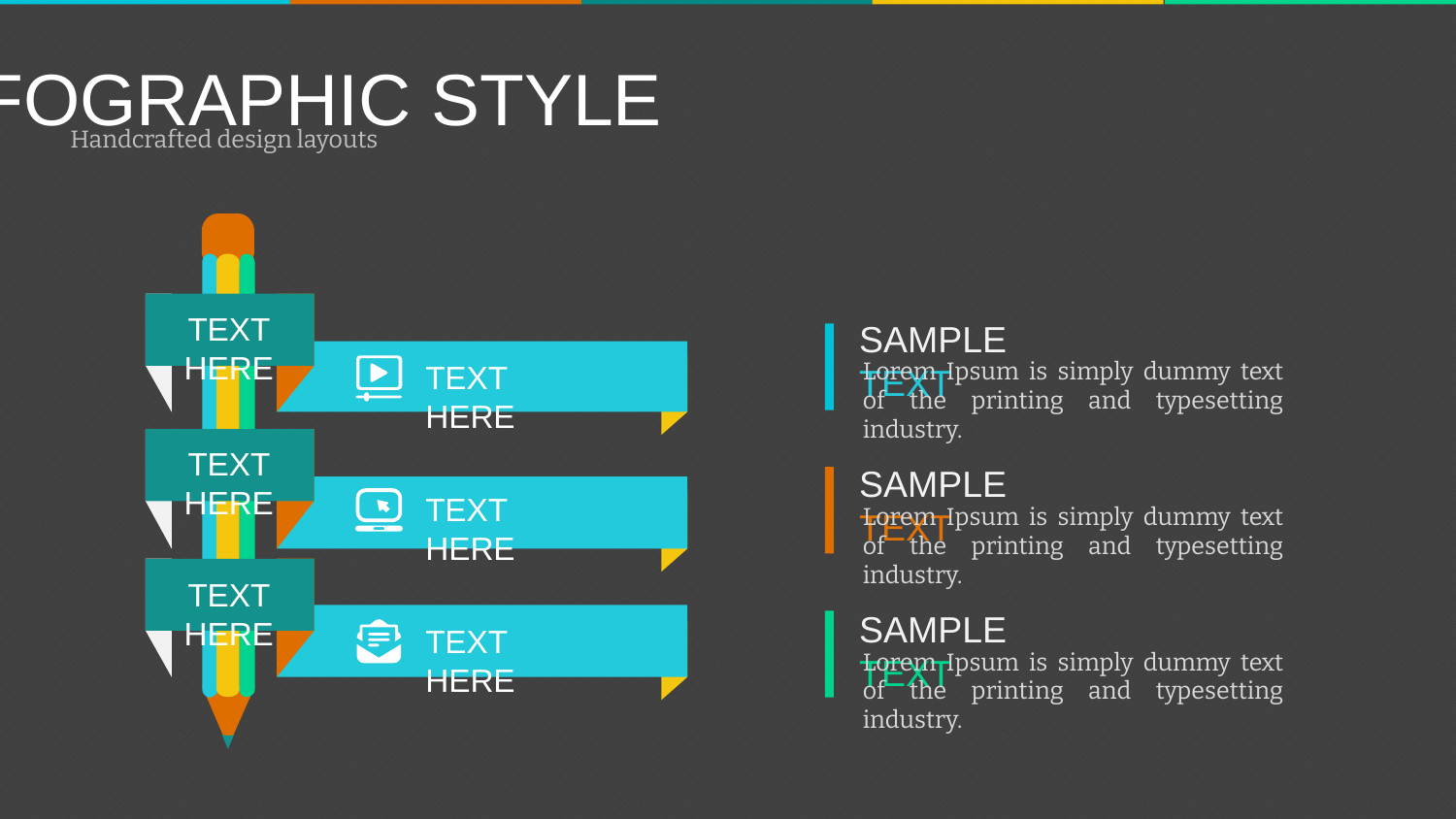

INFOGRAPHIC STYLE
Handcrafted design layouts

TEXT HERE
SAMPLE TEXT

Lorem Ipsum is simply dummy text of the printing and typesetting industry.
TEXT HERE

TEXT HERE
SAMPLE TEXT

TEXT HERE

Lorem Ipsum is simply dummy text of the printing and typesetting industry.

TEXT HERE
SAMPLE TEXT

TEXT HERE

Lorem Ipsum is simply dummy text of the printing and typesetting industry.